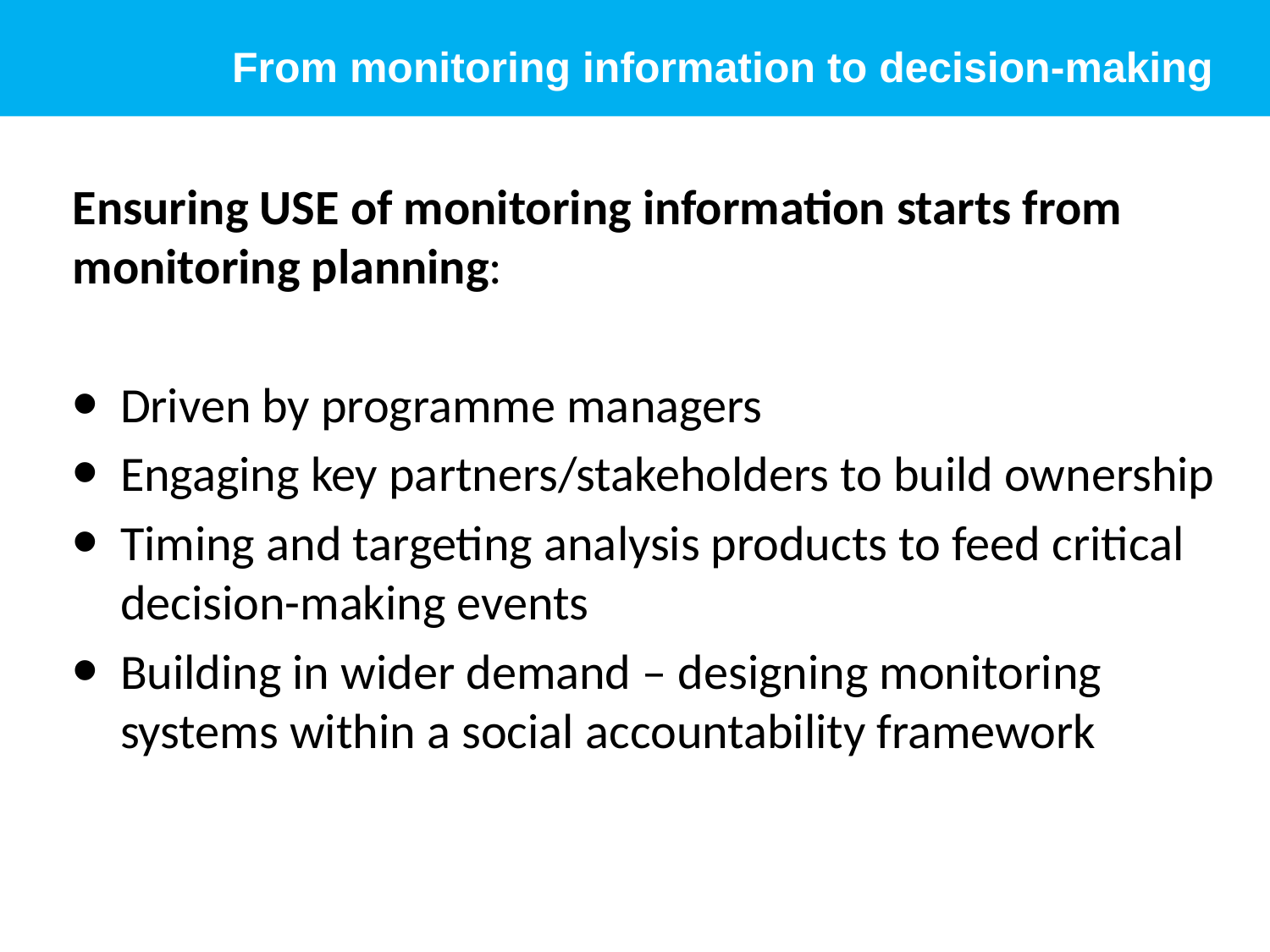

# From monitoring information to decision-making
Ensuring USE of monitoring information starts from  monitoring planning:

Driven by programme managers
Engaging key partners/stakeholders to build ownership
Timing and targeting analysis products to feed critical decision-making events
Building in wider demand – designing monitoring systems within a social accountability framework